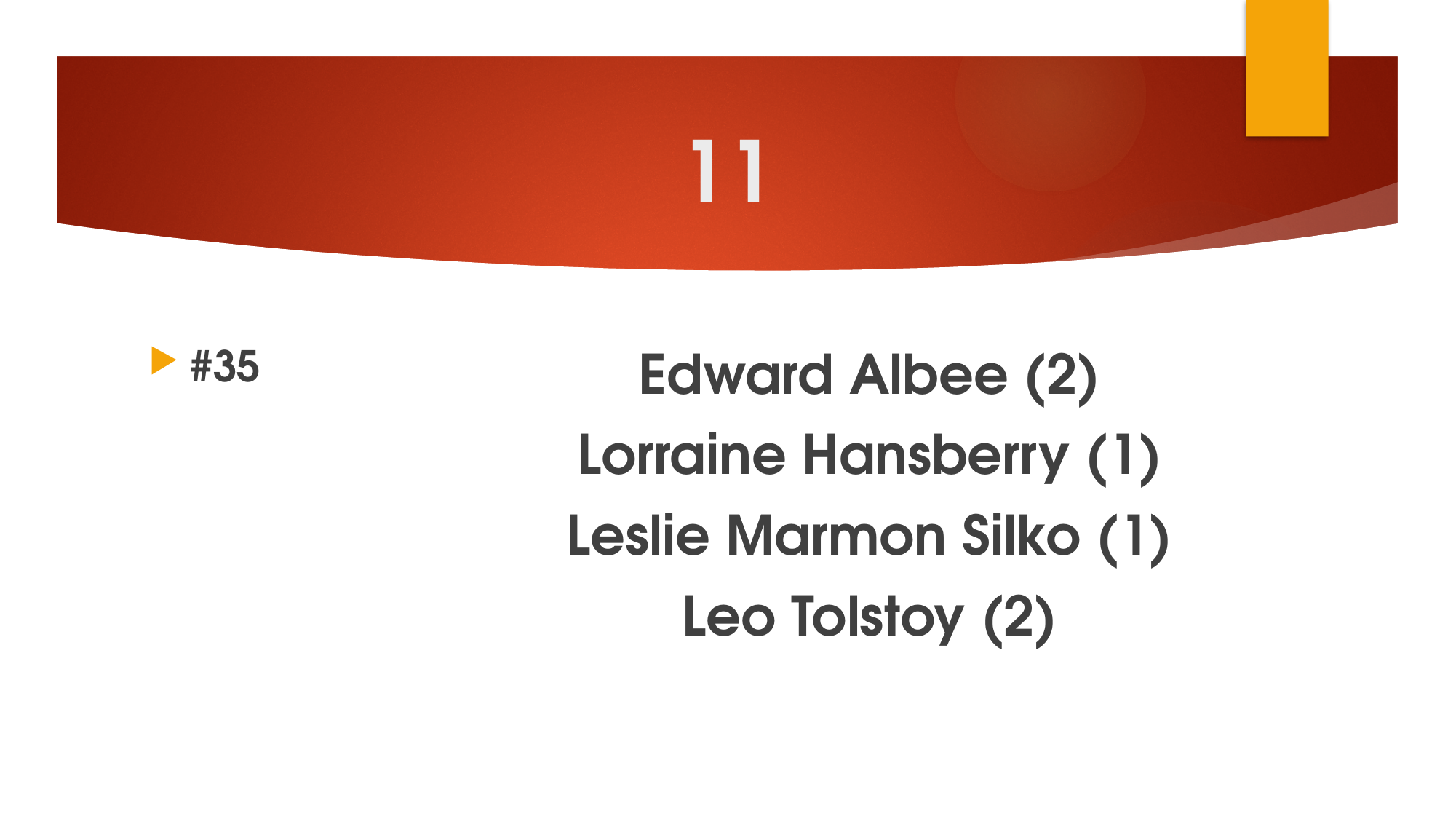

# 11
#35
Edward Albee (2)
Lorraine Hansberry (1)
Leslie Marmon Silko (1)
Leo Tolstoy (2)